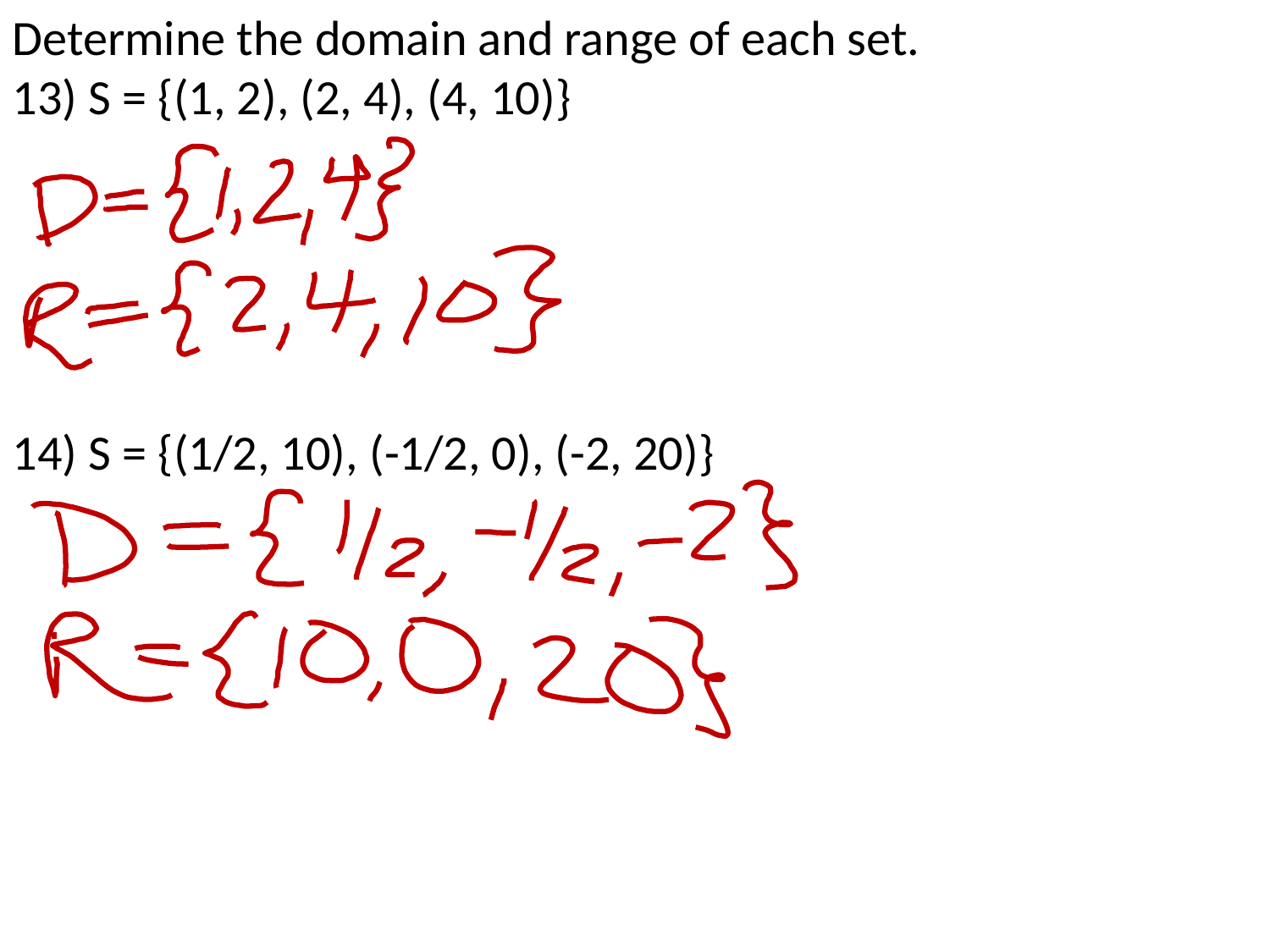

Determine the domain and range of each set.
13) S = {(1, 2), (2, 4), (4, 10)}

14) S = {(1/2, 10), (-1/2, 0), (-2, 20)}